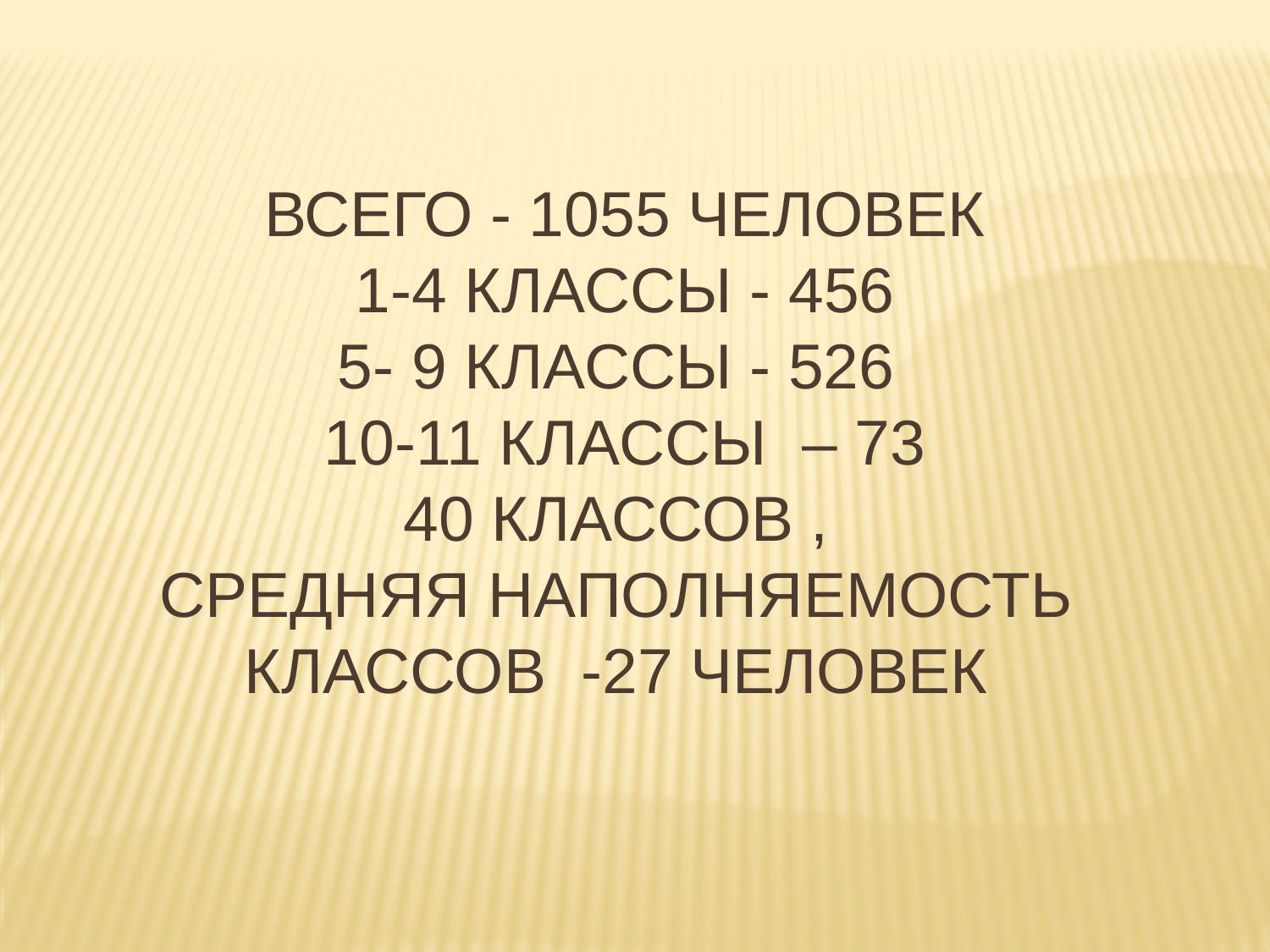

Всего - 1055 человек
1-4 классы - 456
5- 9 классы - 526
10-11 классы  – 73
40 классов ,
 средняя наполняемость   классов  -27 человек